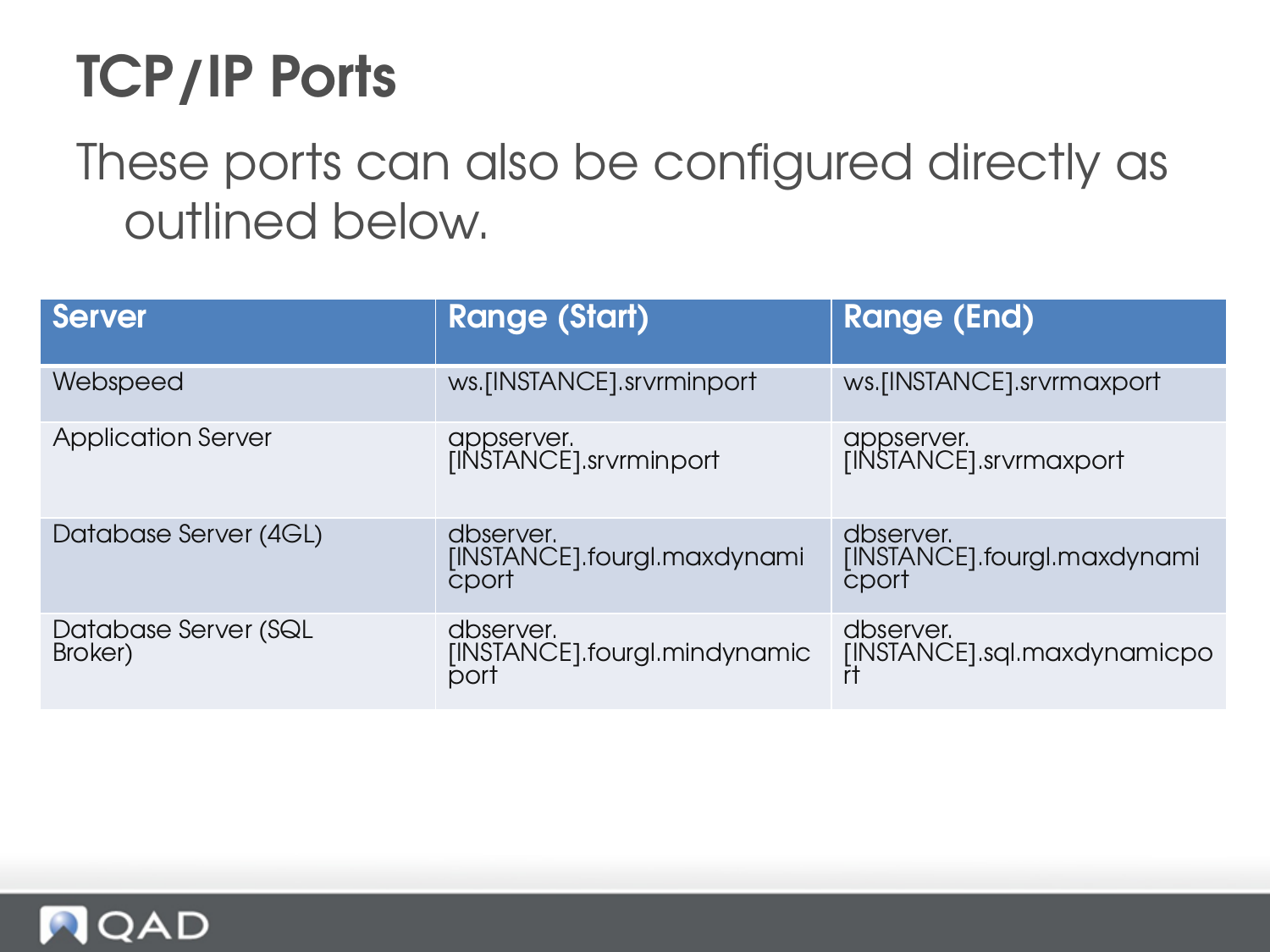

# TCP/IP Ports
These ports can also be configured directly as outlined below.
| Server | Range (Start) | Range (End) |
| --- | --- | --- |
| Webspeed | ws.[INSTANCE].srvrminport | ws.[INSTANCE].srvrmaxport |
| Application Server | appserver.[INSTANCE].srvrminport | appserver.[INSTANCE].srvrmaxport |
| Database Server (4GL) | dbserver.[INSTANCE].fourgl.maxdynamicport | dbserver.[INSTANCE].fourgl.maxdynamicport |
| Database Server (SQL Broker) | dbserver.[INSTANCE].fourgl.mindynamicport | dbserver.[INSTANCE].sql.maxdynamicport |